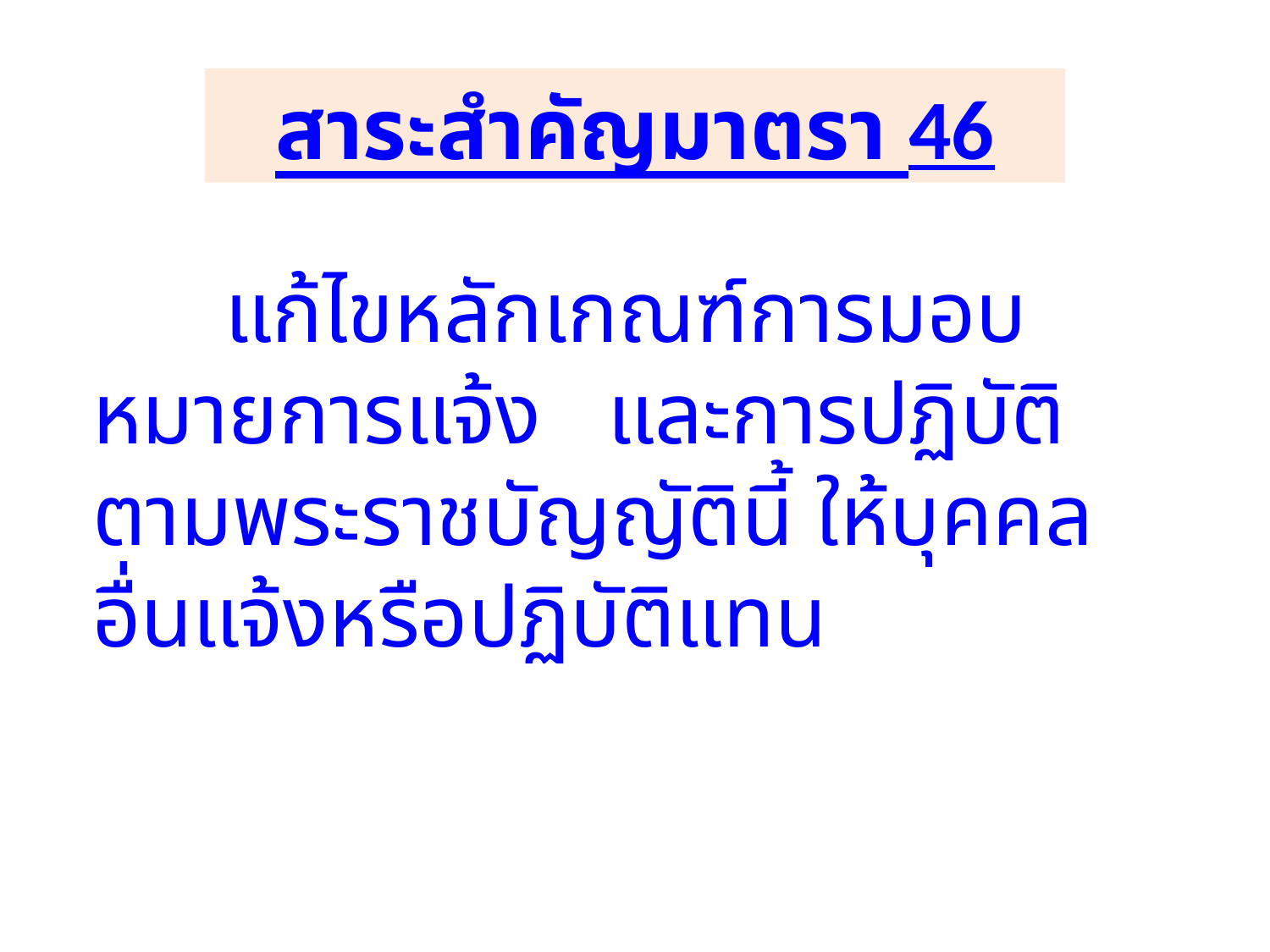

สาระสำคัญมาตรา 46
      แก้ไขหลักเกณฑ์การมอบหมายการแจ้ง   และการปฏิบัติ ตามพระราชบัญญัตินี้ ให้บุคคลอื่นแจ้งหรือปฏิบัติแทน